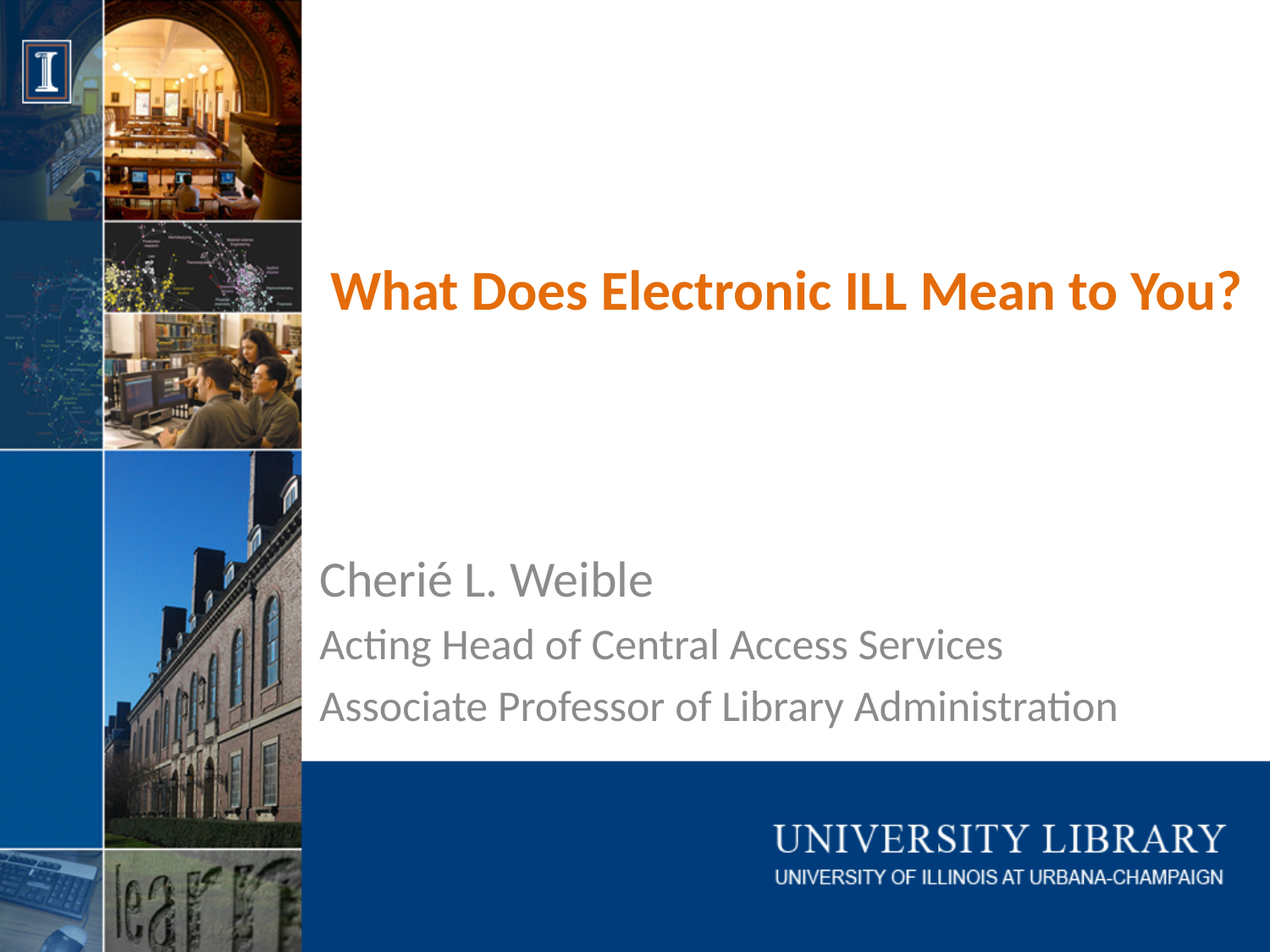

# What Does Electronic ILL Mean to You?
Cherié L. Weible
Acting Head of Central Access Services
Associate Professor of Library Administration